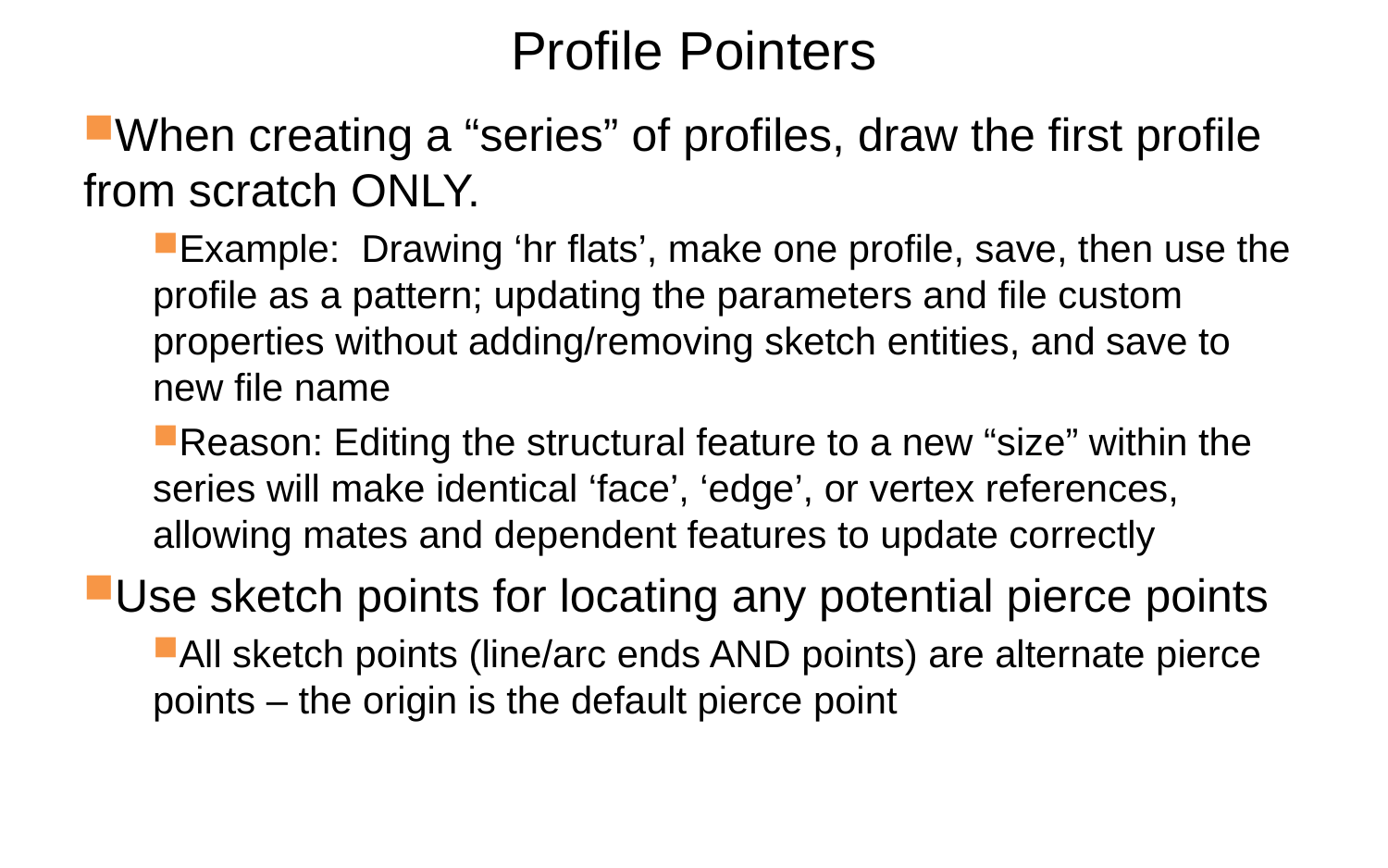

# Profile Pointers
When creating a “series” of profiles, draw the first profile from scratch ONLY.
Example:  Drawing ‘hr flats’, make one profile, save, then use the profile as a pattern; updating the parameters and file custom properties without adding/removing sketch entities, and save to new file name
Reason: Editing the structural feature to a new “size” within the series will make identical ‘face’, ‘edge’, or vertex references, allowing mates and dependent features to update correctly
Use sketch points for locating any potential pierce points
All sketch points (line/arc ends AND points) are alternate pierce points – the origin is the default pierce point